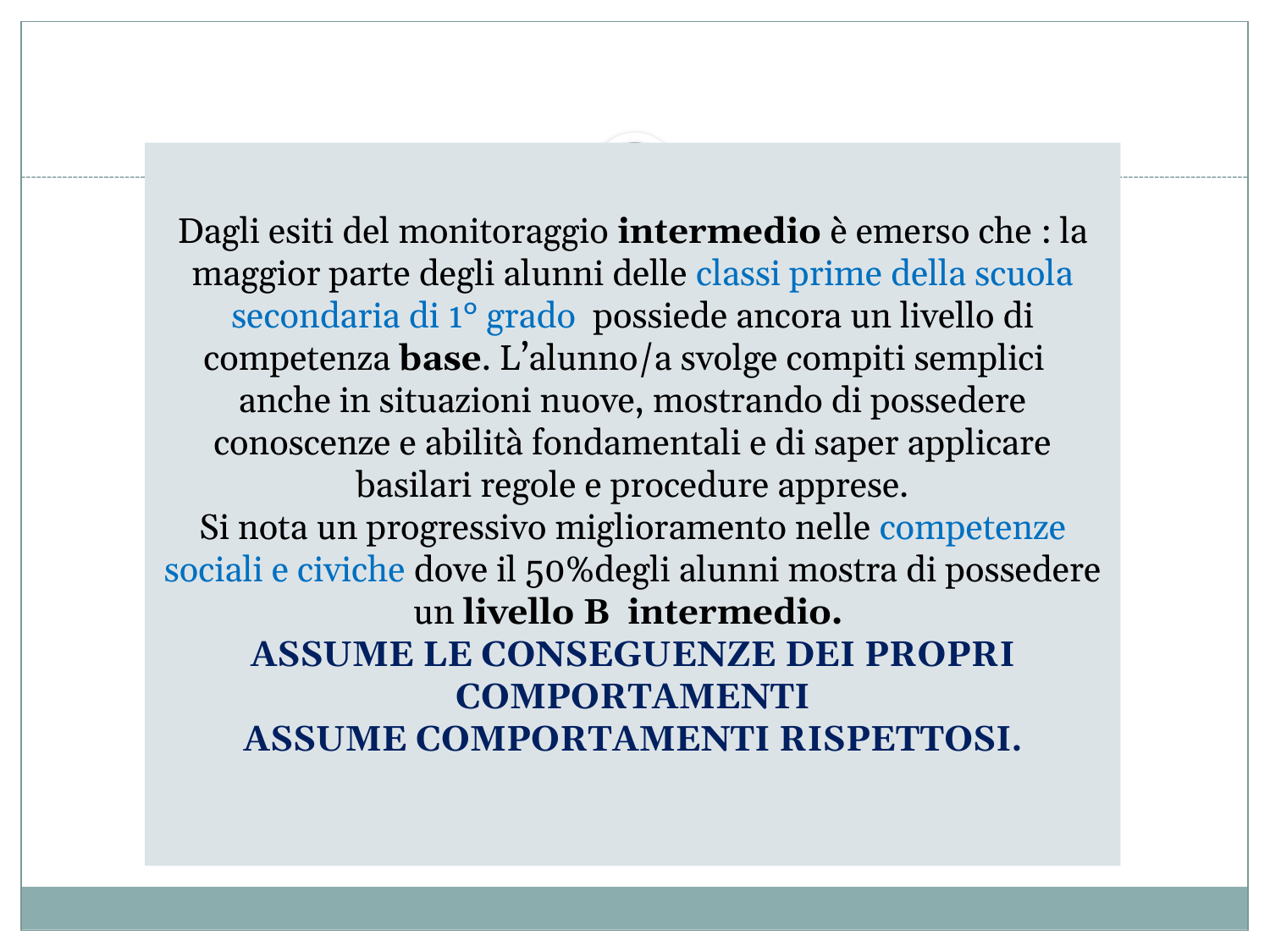

# Dagli esiti del monitoraggio intermedio è emerso che : la maggior parte degli alunni delle classi prime della scuola secondaria di 1° grado  possiede ancora un livello di competenza base. L’alunno/a svolge compiti semplici   anche in situazioni nuove, mostrando di possedere conoscenze e abilità fondamentali e di saper applicare basilari regole e procedure apprese. Si nota un progressivo miglioramento nelle competenze sociali e civiche dove il 50%degli alunni mostra di possedere un livello B  intermedio. ASSUME LE CONSEGUENZE DEI PROPRI COMPORTAMENTI ASSUME COMPORTAMENTI RISPETTOSI.
7